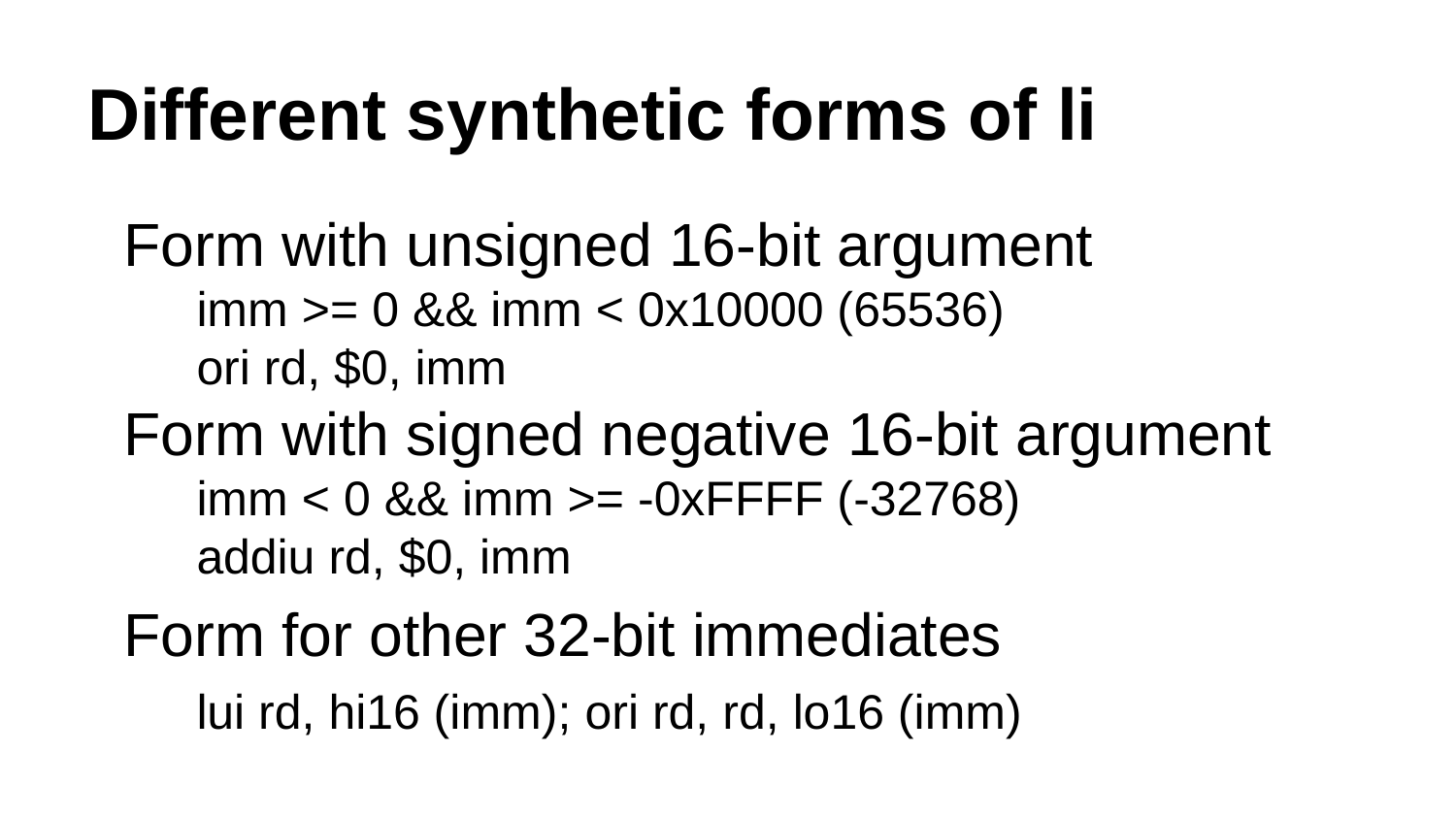

# Different synthetic forms of li
Form with unsigned 16-bit argument
imm >= 0 && imm < 0x10000 (65536)
ori rd, $0, imm
Form with signed negative 16-bit argument
imm < 0 && imm >= -0xFFFF (-32768)
addiu rd, $0, imm
Form for other 32-bit immediates
lui rd, hi16 (imm); ori rd, rd, lo16 (imm)